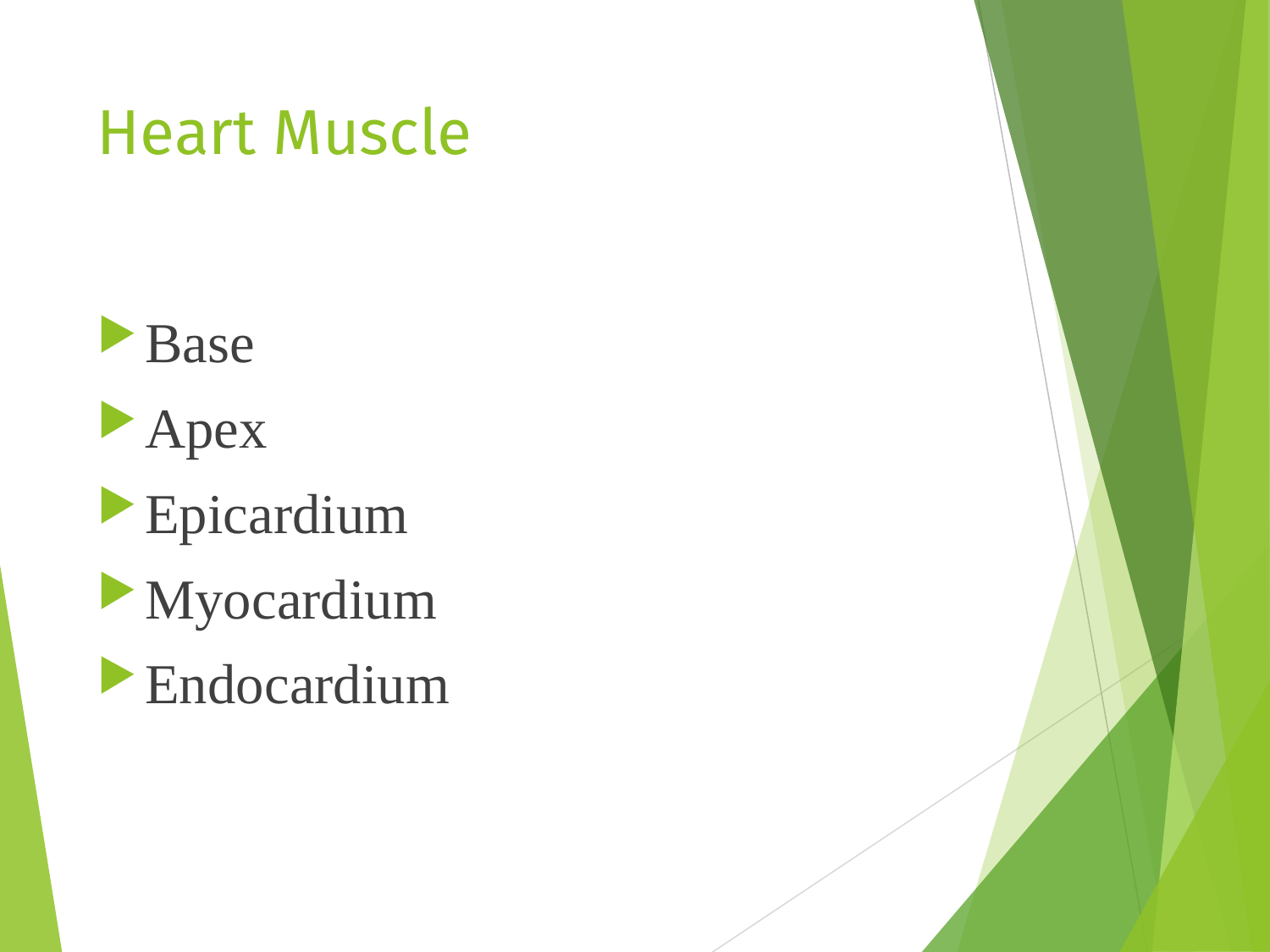

# Heart Muscle
Base
Apex
Epicardium
Myocardium
Endocardium